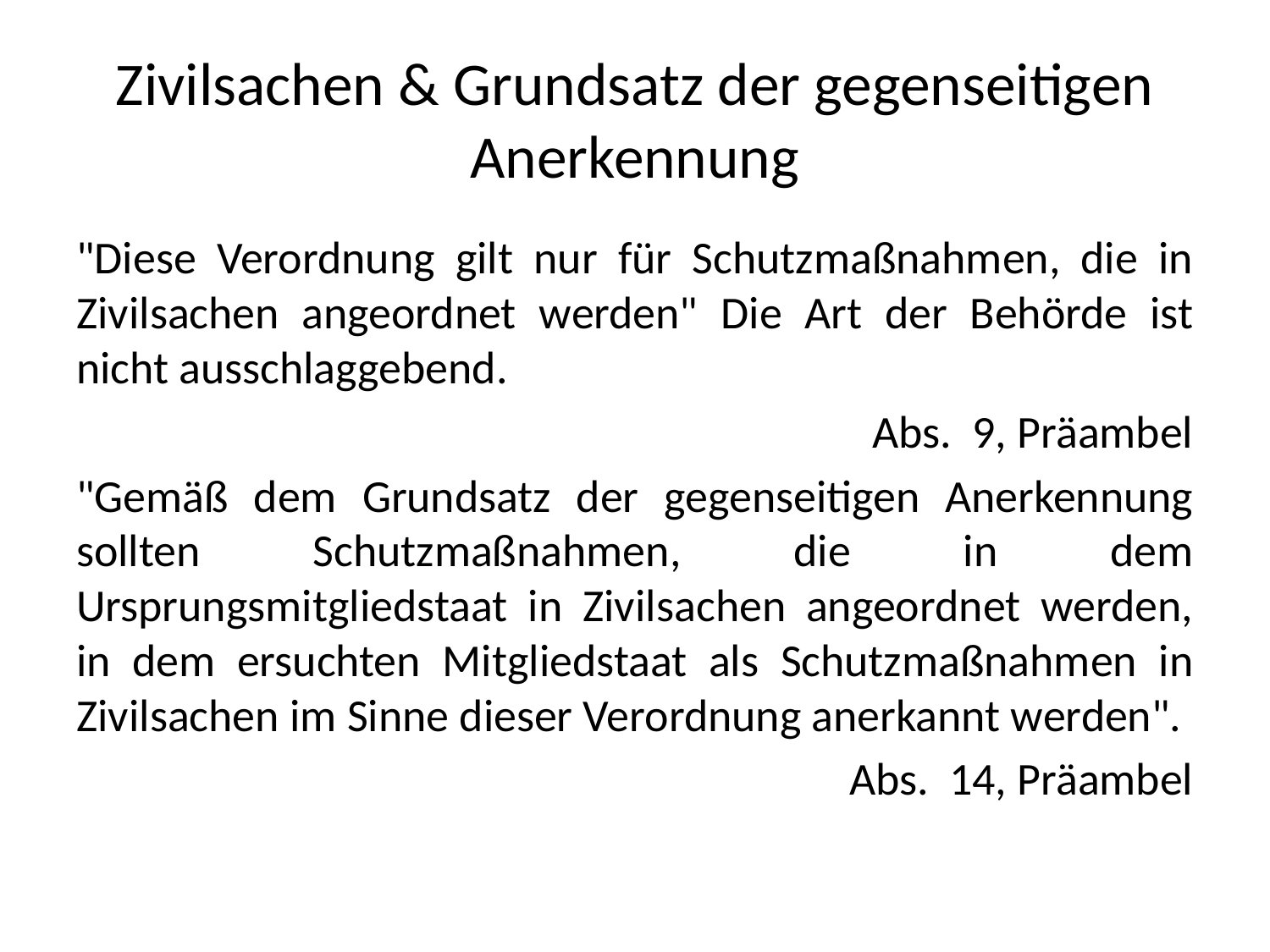

# Zivilsachen & Grundsatz der gegenseitigen Anerkennung
"Diese Verordnung gilt nur für Schutzmaßnahmen, die in Zivilsachen angeordnet werden" Die Art der Behörde ist nicht ausschlaggebend.
Abs.  9, Präambel
"Gemäß dem Grundsatz der gegenseitigen Anerkennung sollten Schutzmaßnahmen, die in dem Ursprungsmitgliedstaat in Zivilsachen angeordnet werden, in dem ersuchten Mitgliedstaat als Schutzmaßnahmen in Zivilsachen im Sinne dieser Verordnung anerkannt werden".
Abs.  14, Präambel